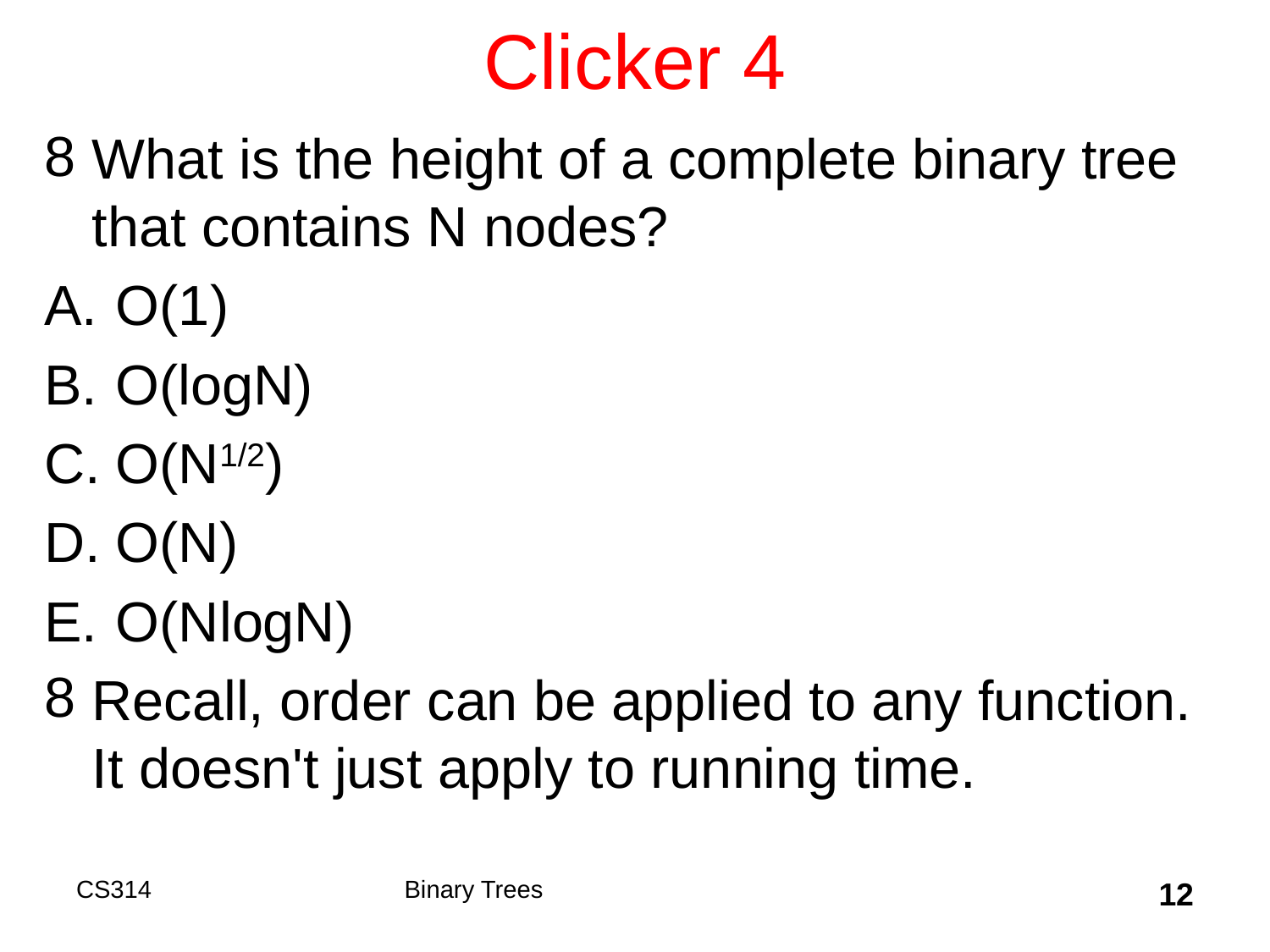

# Clicker 4
What is the height of a complete binary tree that contains N nodes?
O(1)
O(logN)
O(N1/2)
O(N)
O(NlogN)
Recall, order can be applied to any function. It doesn't just apply to running time.
CS314
Binary Trees
12